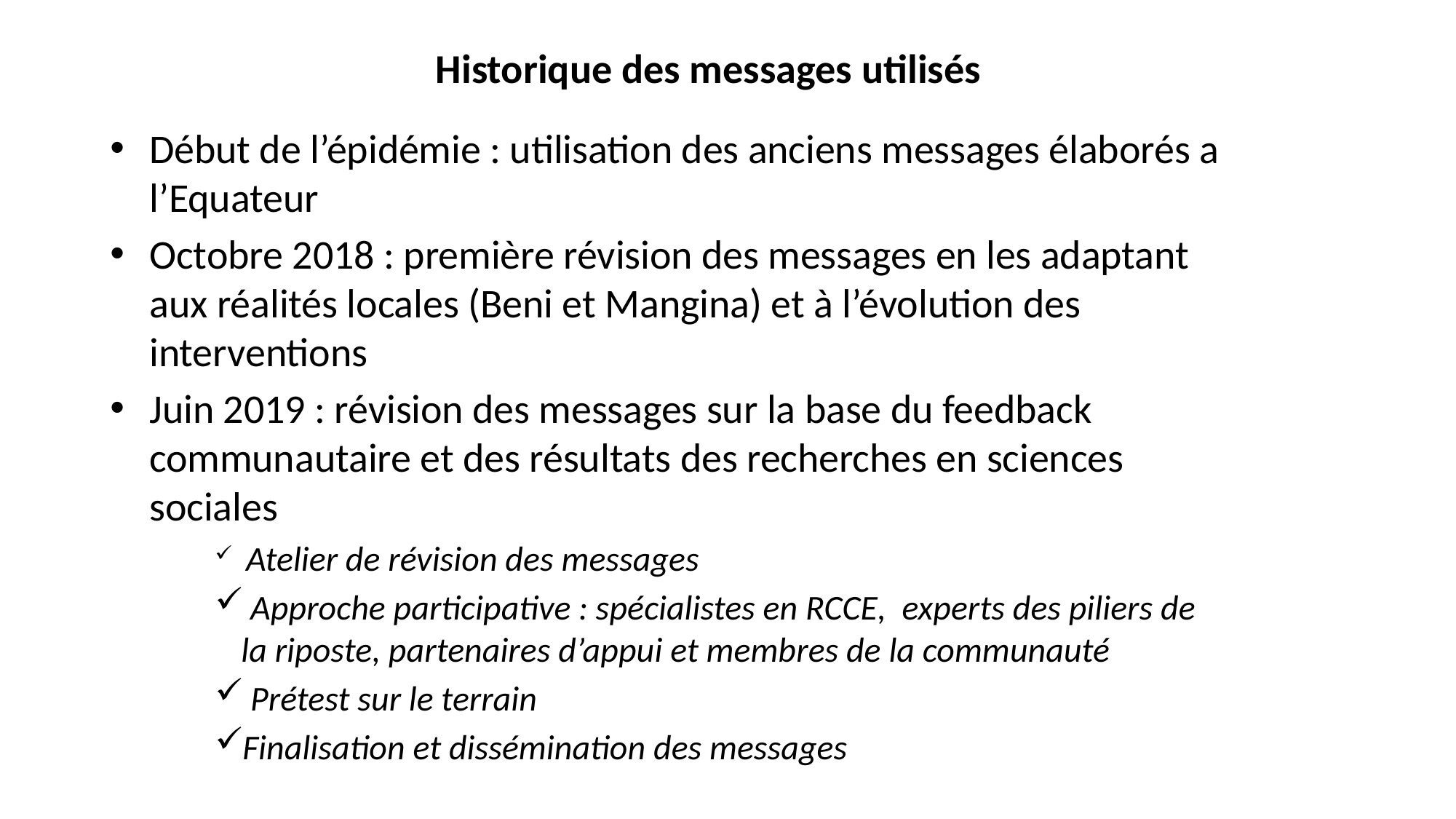

# Historique des messages utilisés
Début de l’épidémie : utilisation des anciens messages élaborés a l’Equateur
Octobre 2018 : première révision des messages en les adaptant aux réalités locales (Beni et Mangina) et à l’évolution des interventions
Juin 2019 : révision des messages sur la base du feedback communautaire et des résultats des recherches en sciences sociales
 Atelier de révision des messages
 Approche participative : spécialistes en RCCE,  experts des piliers de la riposte, partenaires d’appui et membres de la communauté
 Prétest sur le terrain
Finalisation et dissémination des messages